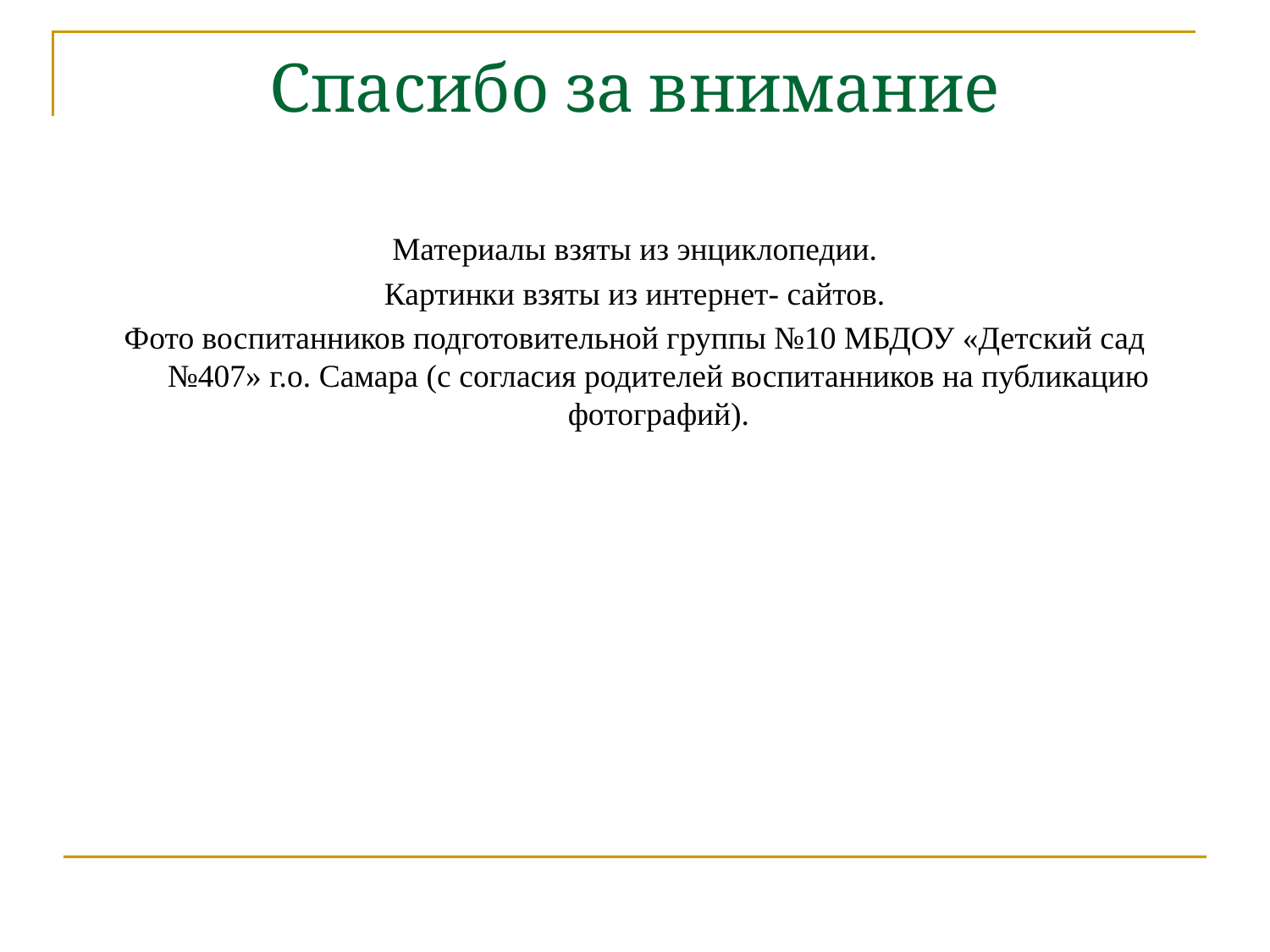

# Спасибо за внимание
Материалы взяты из энциклопедии.
Картинки взяты из интернет- сайтов.
Фото воспитанников подготовительной группы №10 МБДОУ «Детский сад №407» г.о. Самара (с согласия родителей воспитанников на публикацию фотографий).